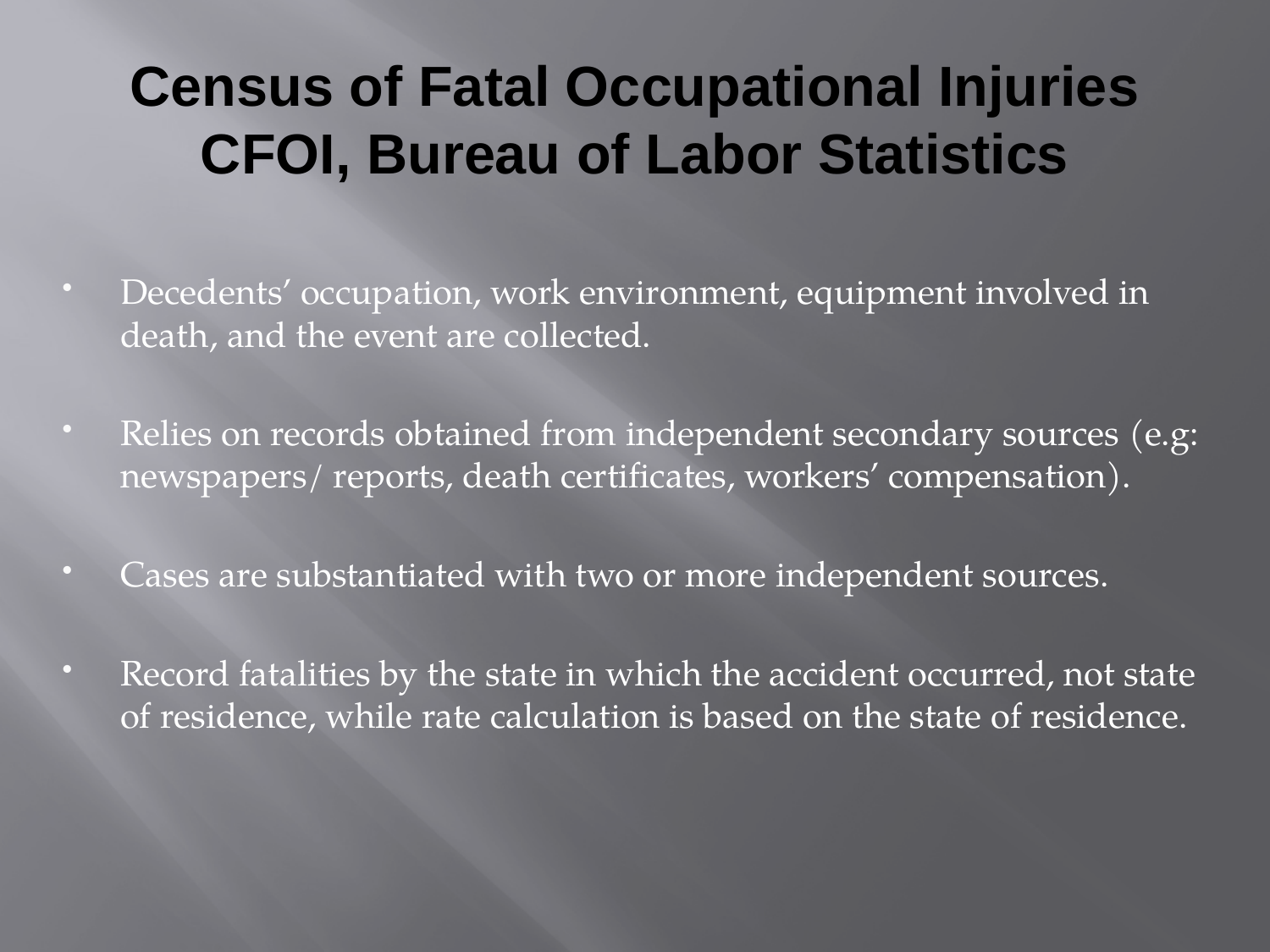

# Census of Fatal Occupational Injuries CFOI, Bureau of Labor Statistics

Decedents’ occupation, work environment, equipment involved in death, and the event are collected.

Relies on records obtained from independent secondary sources (e.g: newspapers/ reports, death certificates, workers’ compensation).

Cases are substantiated with two or more independent sources.

Record fatalities by the state in which the accident occurred, not state of residence, while rate calculation is based on the state of residence.